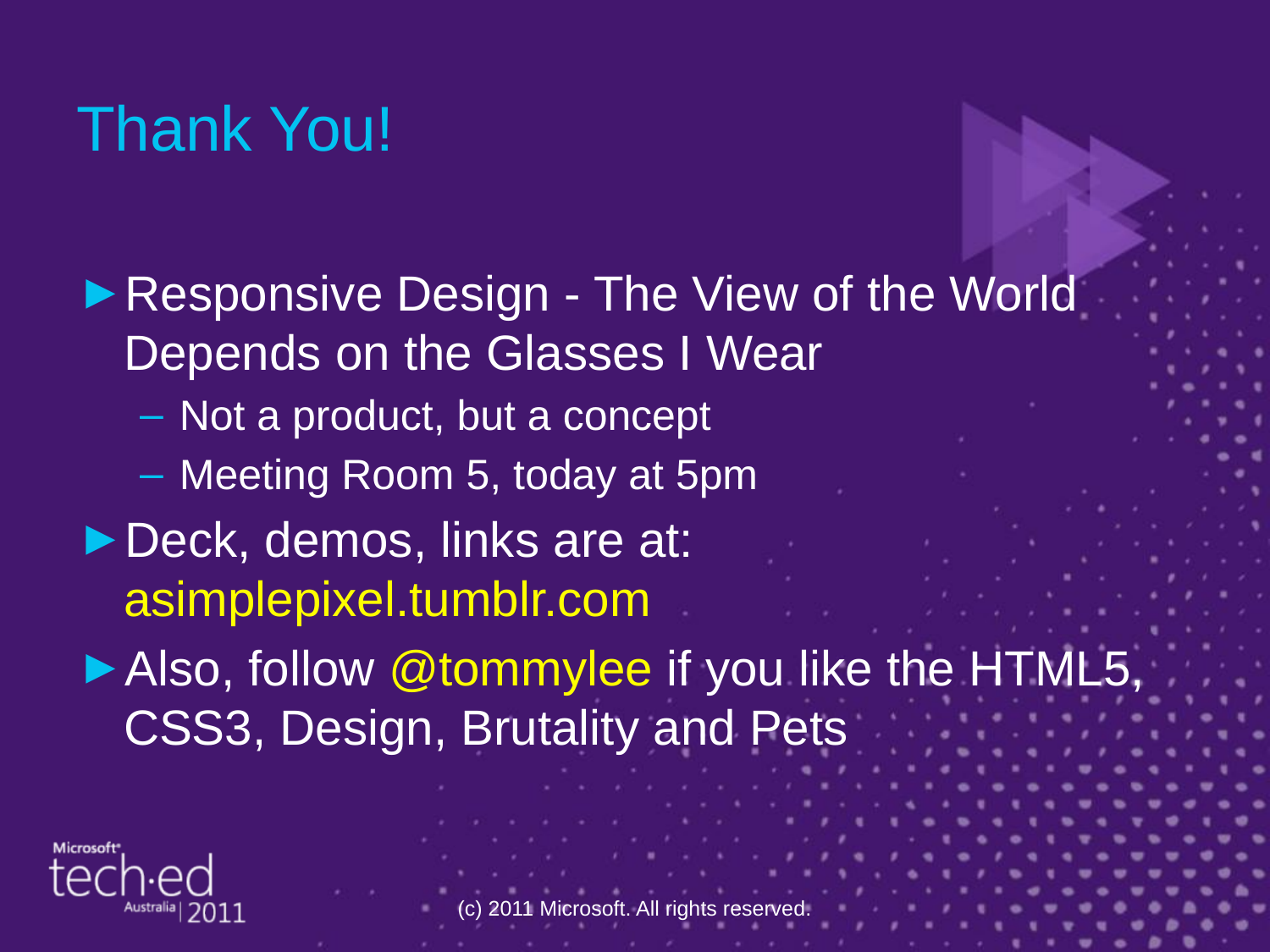

# Thank You!

Responsive Design - The View of the World Depends on the Glasses I Wear
Not a product, but a concept
Meeting Room 5, today at 5pm
Deck, demos, links are at: asimplepixel.tumblr.com
Also, follow @tommylee if you like the HTML5, CSS3, Design, Brutality and Pets
(c) 2011 Microsoft. All rights reserved.